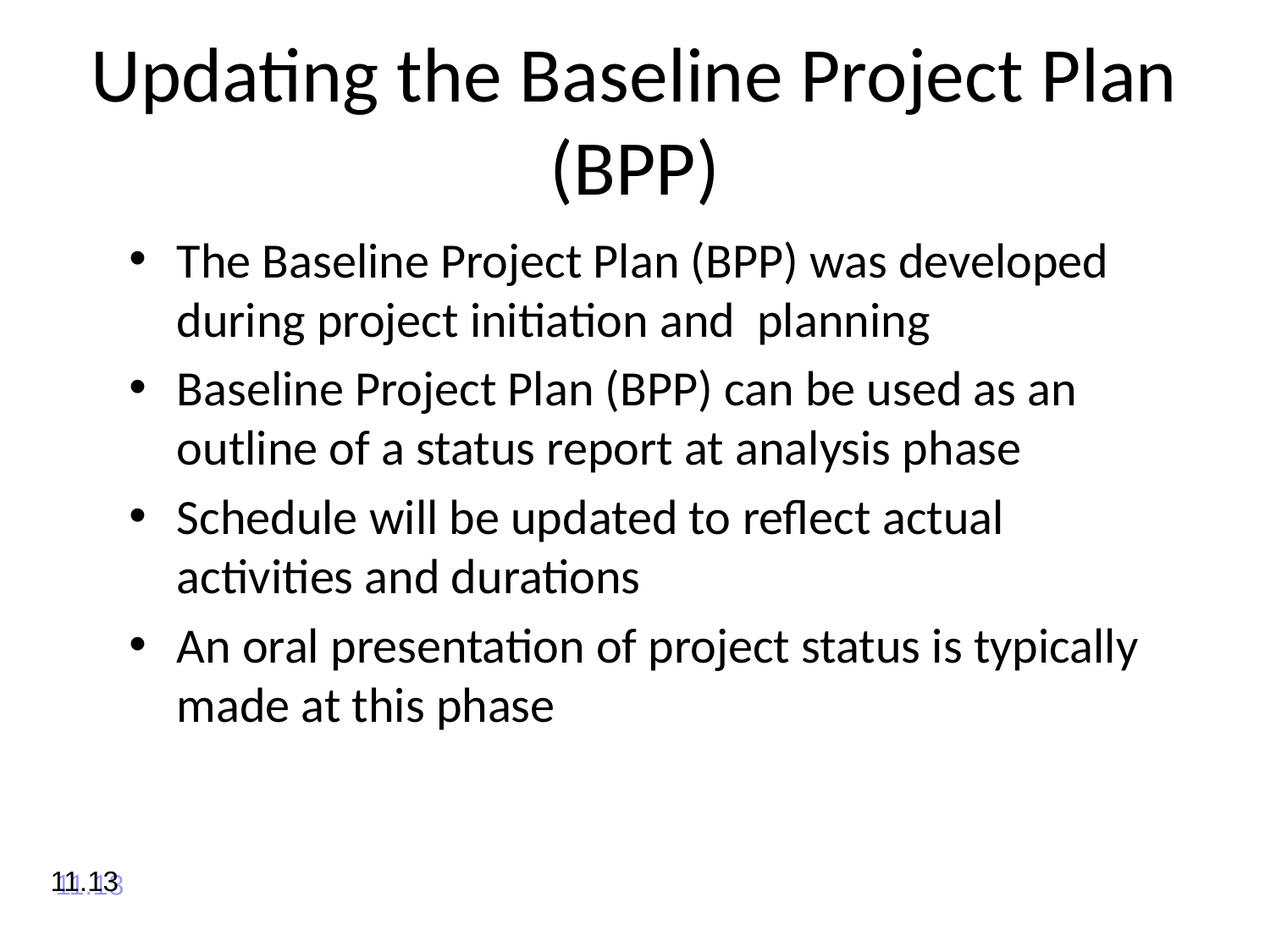

# Updating the Baseline Project Plan (BPP)
The Baseline Project Plan (BPP) was developed during project initiation and  planning
Baseline Project Plan (BPP) can be used as an outline of a status report at analysis phase
Schedule will be updated to reflect actual activities and durations
An oral presentation of project status is typically made at this phase
11.13